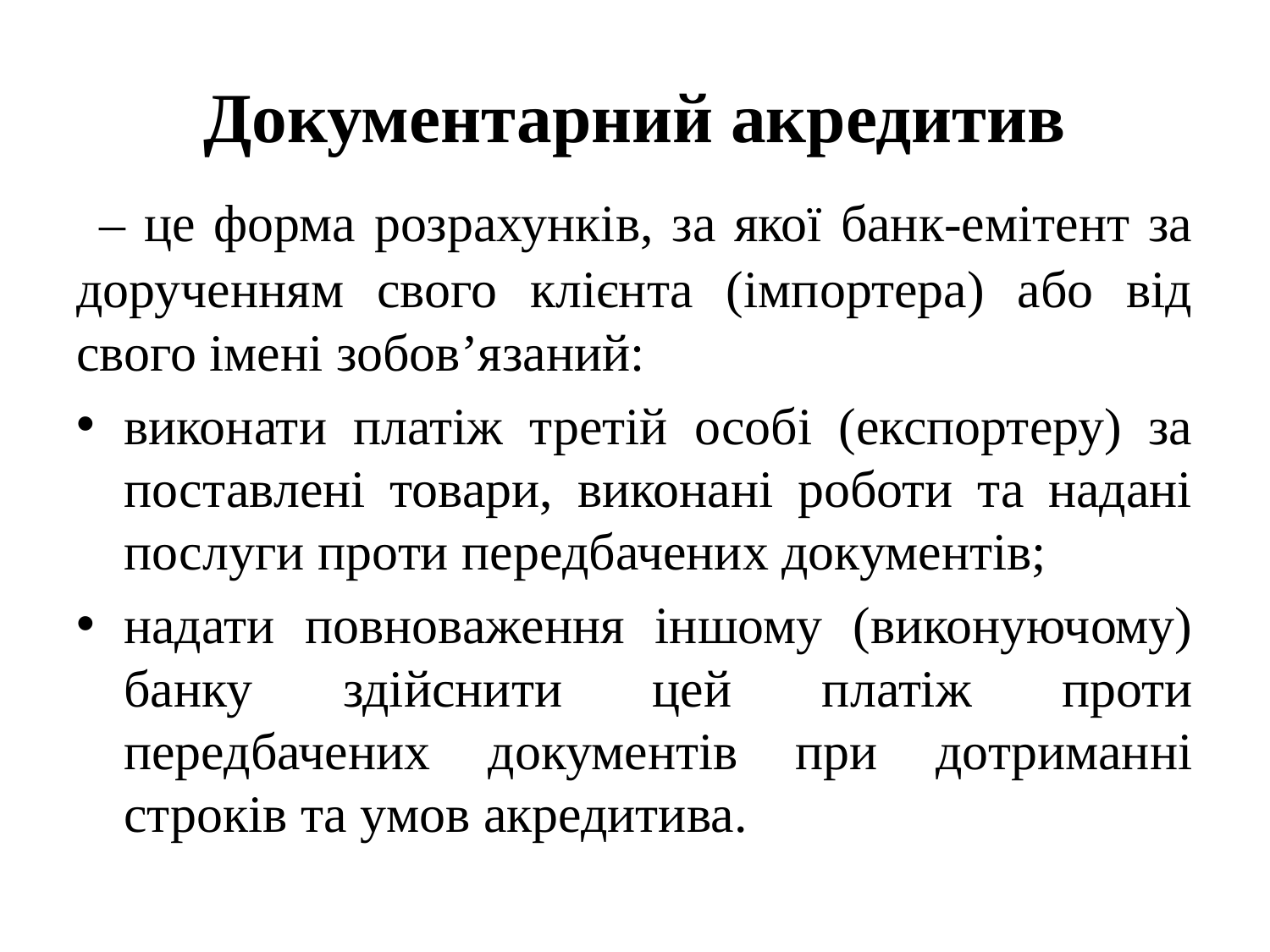

Документарний акредитив
 – це форма розрахунків, за якої банк-емітент за дорученням свого клієнта (імпортера) або від свого імені зобов’язаний:
виконати платіж третій особі (експортеру) за поставлені товари, виконані роботи та надані послуги проти передбачених документів;
надати повноваження іншому (виконуючому) банку здійснити цей платіж проти передбачених документів при дотриманні строків та умов акредитива.